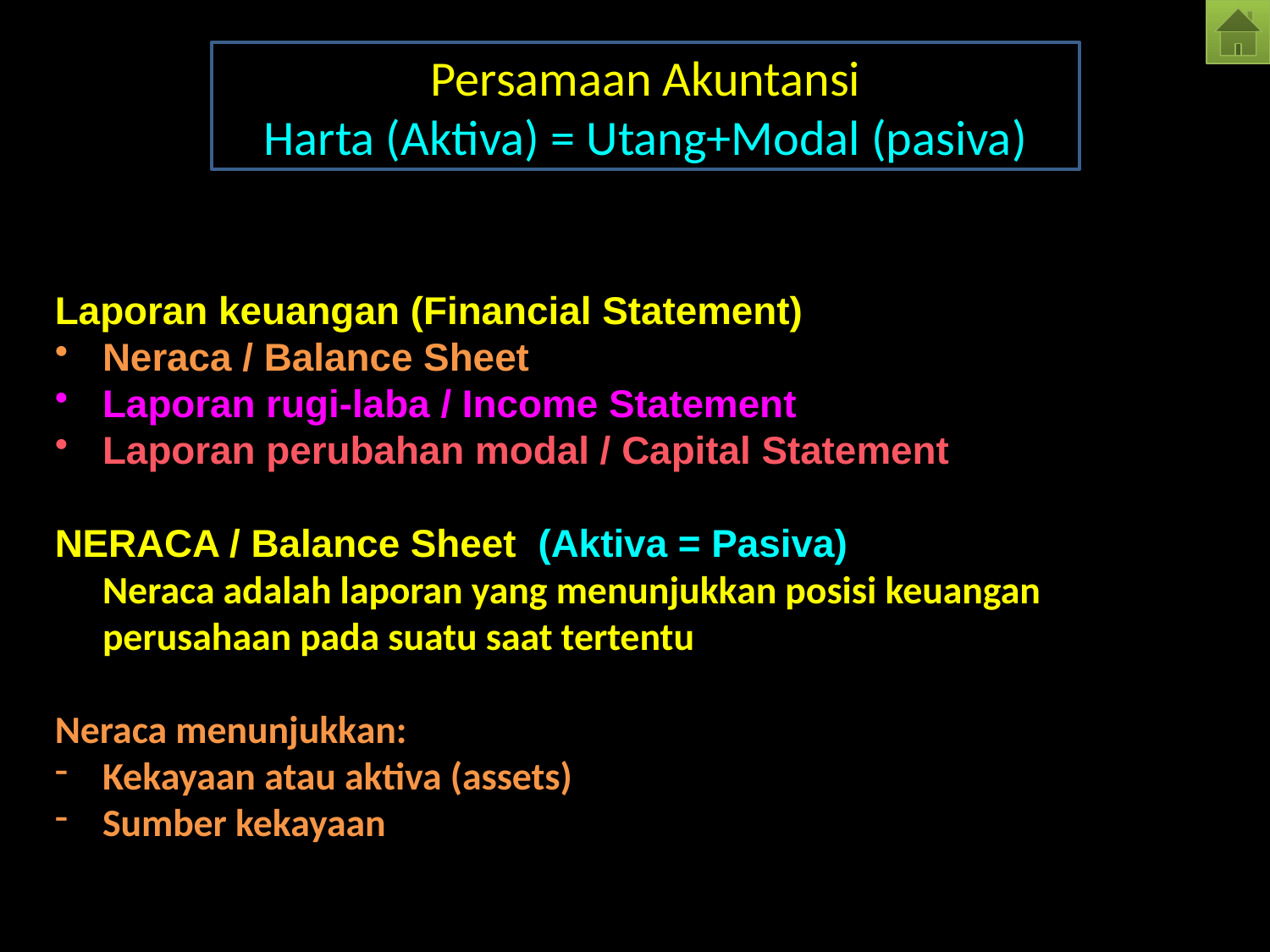

Persamaan Akuntansi
Harta (Aktiva) = Utang+Modal (pasiva)
Laporan keuangan (Financial Statement)
Neraca / Balance Sheet
Laporan rugi-laba / Income Statement
Laporan perubahan modal / Capital Statement

NERACA / Balance Sheet  (Aktiva = Pasiva)
	Neraca adalah laporan yang menunjukkan posisi keuangan perusahaan pada suatu saat tertentu

Neraca menunjukkan:
Kekayaan atau aktiva (assets)
Sumber kekayaan